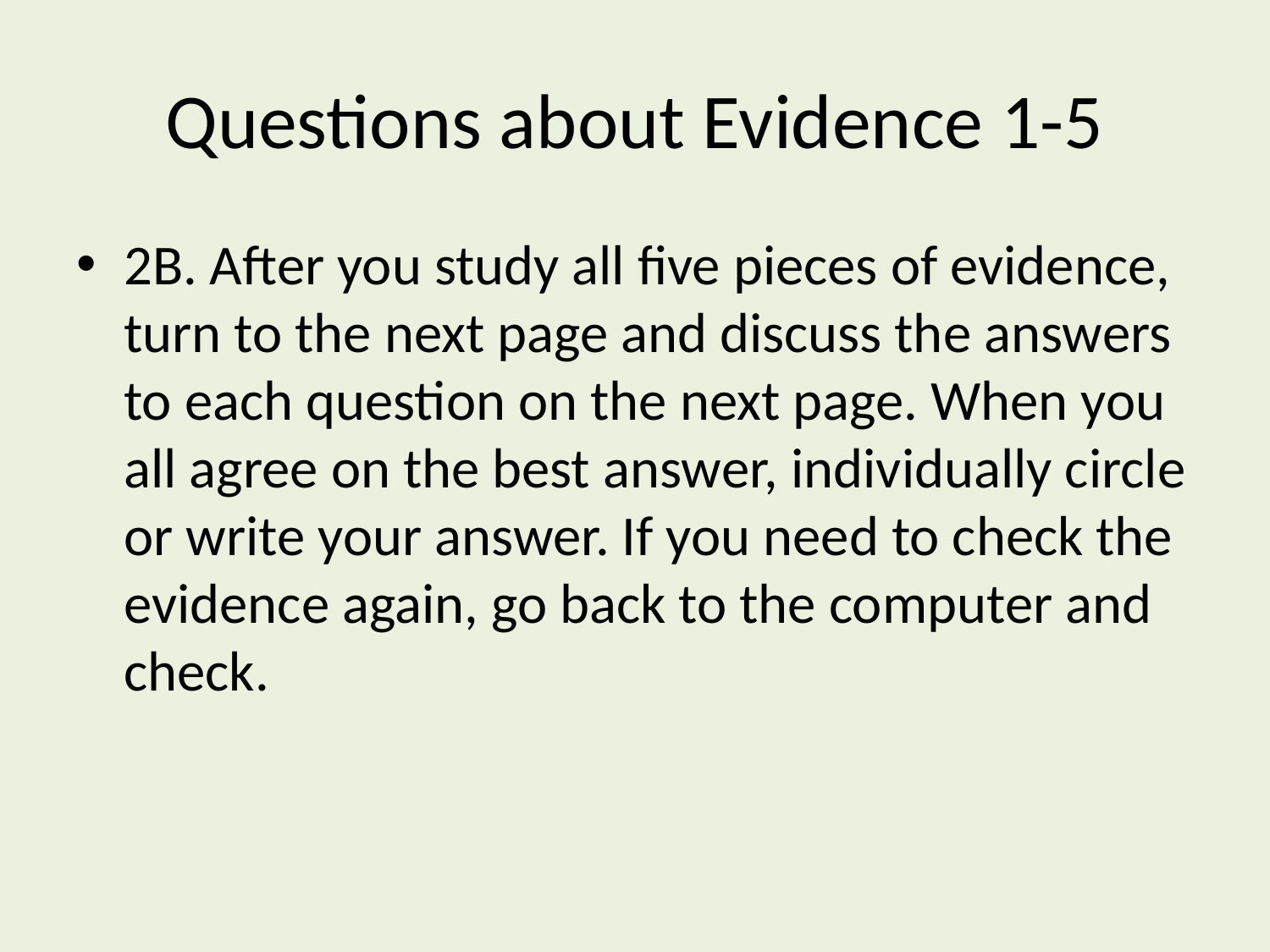

# Questions about Evidence 1-5
2B. After you study all five pieces of evidence, turn to the next page and discuss the answers to each question on the next page. When you all agree on the best answer, individually circle or write your answer. If you need to check the evidence again, go back to the computer and check.